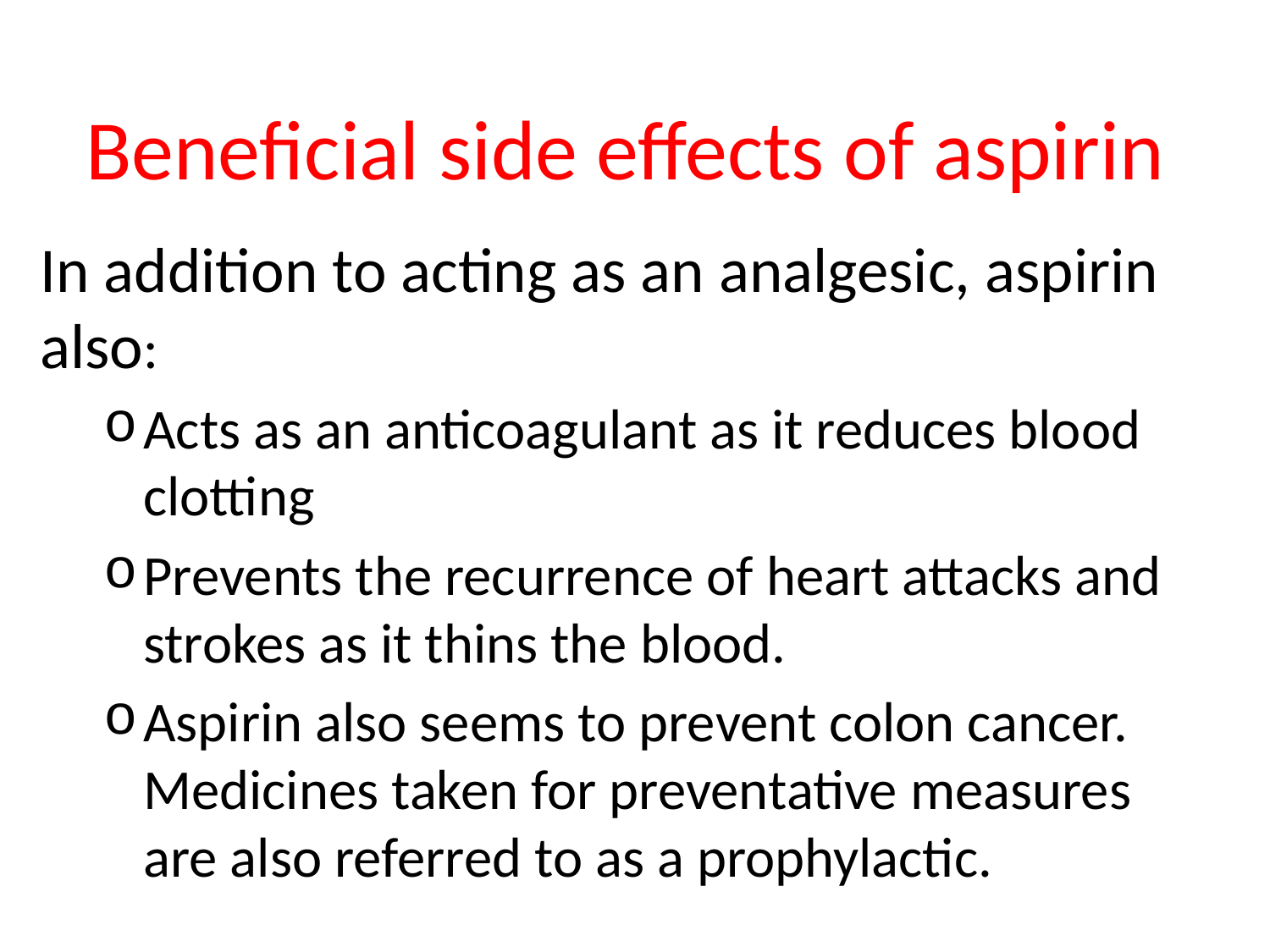

# Beneficial side effects of aspirin
In addition to acting as an analgesic, aspirin also:
Acts as an anticoagulant as it reduces blood clotting
Prevents the recurrence of heart attacks and strokes as it thins the blood.
Aspirin also seems to prevent colon cancer.  Medicines taken for preventative measures are also referred to as a prophylactic.